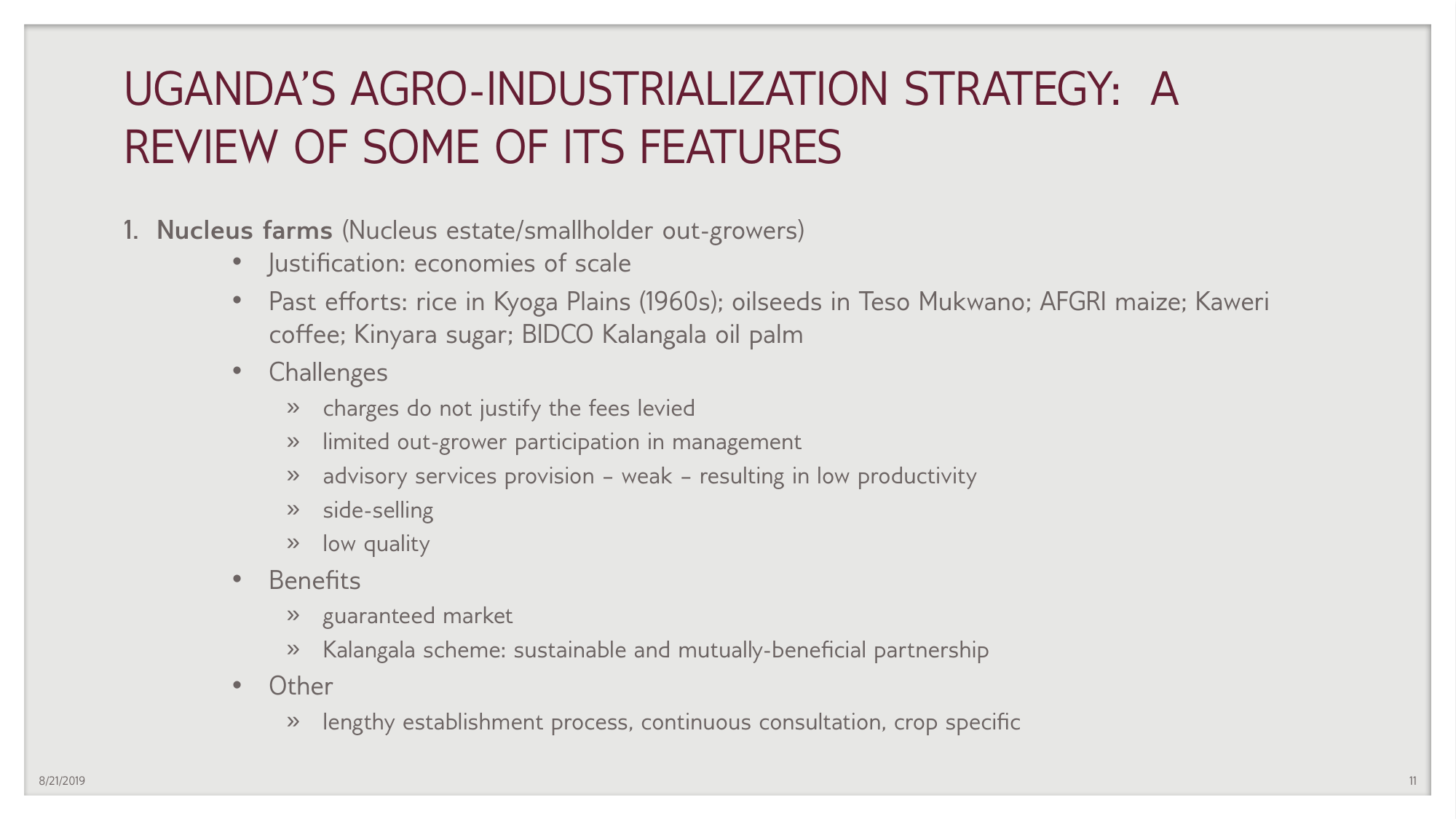

# UGANDA’S AGRO-INDUSTRIALIZATION STRATEGY:  A REVIEW OF SOME OF ITS FEATURES
1.  Nucleus farms (Nucleus estate/smallholder out-growers)
Justification: economies of scale
Past efforts: rice in Kyoga Plains (1960s); oilseeds in Teso Mukwano; AFGRI maize; Kaweri coffee; Kinyara sugar; BIDCO Kalangala oil palm
Challenges
charges do not justify the fees levied
limited out-grower participation in management
advisory services provision – weak – resulting in low productivity
side-selling
low quality
Benefits
guaranteed market
Kalangala scheme: sustainable and mutually-beneficial partnership
Other
lengthy establishment process, continuous consultation, crop specific

8/21/2019
11